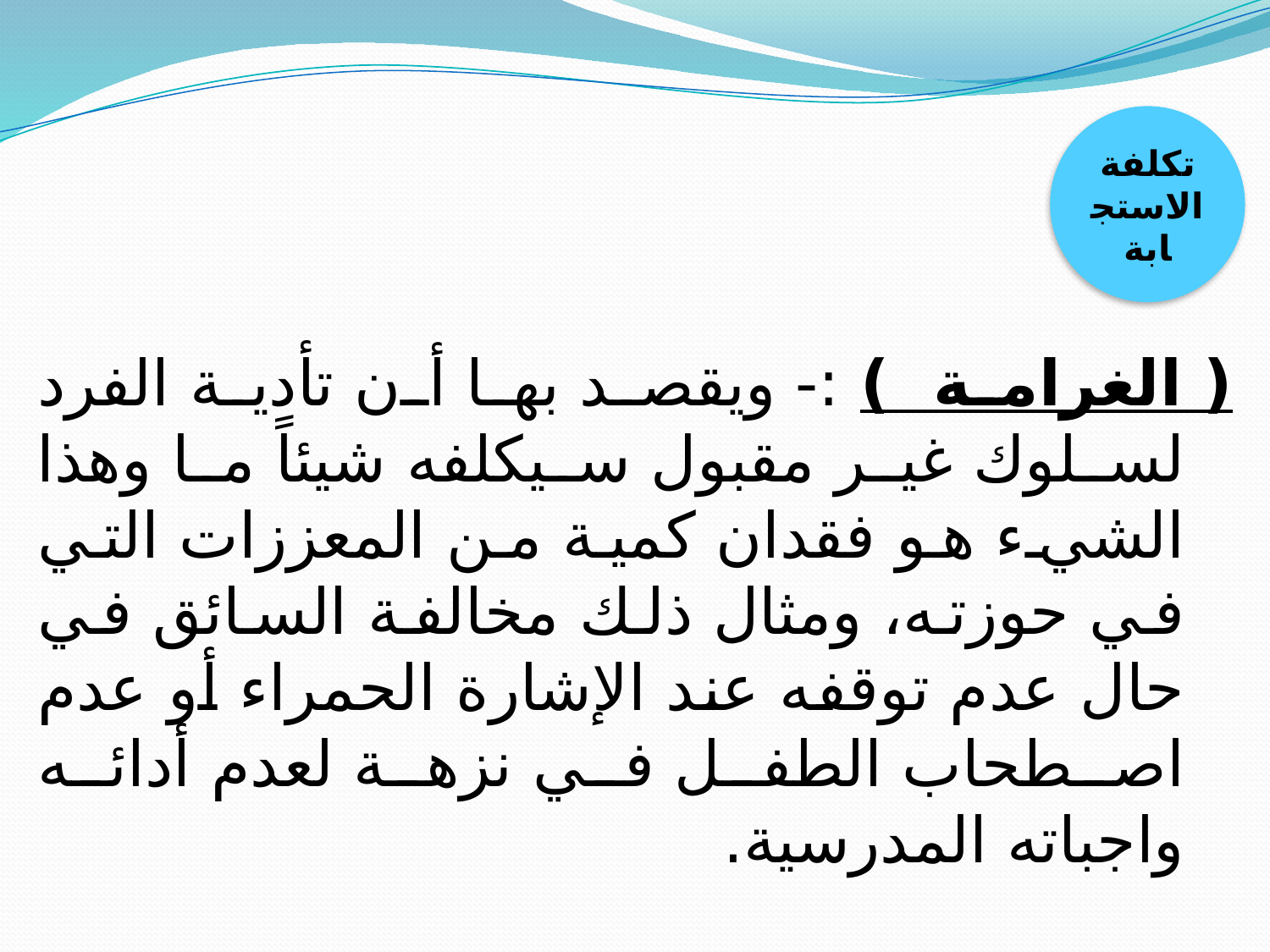

تكلفة الاستجابة
( الغرامة  ) :- ويقصد بها أن تأدية الفرد لسلوك غير مقبول سيكلفه شيئاً ما وهذا الشيء هو فقدان كمية من المعززات التي في حوزته، ومثال ذلك مخالفة السائق في حال عدم توقفه عند الإشارة الحمراء أو عدم اصطحاب الطفل في نزهة لعدم أدائه واجباته المدرسية.